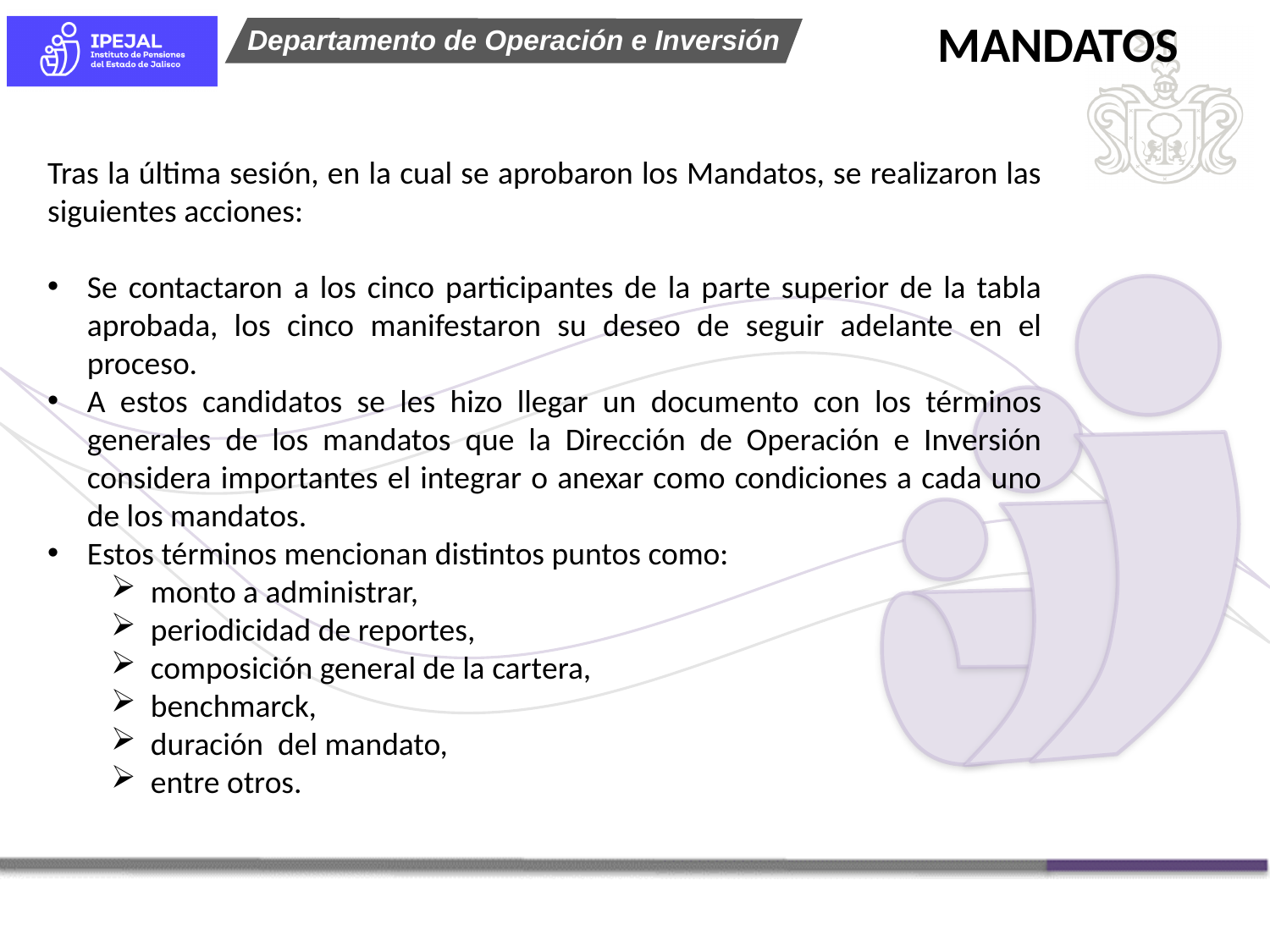

MANDATOS
Tras la última sesión, en la cual se aprobaron los Mandatos, se realizaron las siguientes acciones:

Se contactaron a los cinco participantes de la parte superior de la tabla aprobada, los cinco manifestaron su deseo de seguir adelante en el proceso.
A estos candidatos se les hizo llegar un documento con los términos generales de los mandatos que la Dirección de Operación e Inversión considera importantes el integrar o anexar como condiciones a cada uno de los mandatos.
Estos términos mencionan distintos puntos como:
monto a administrar,
periodicidad de reportes,
composición general de la cartera,
benchmarck,
duración  del mandato,
entre otros.